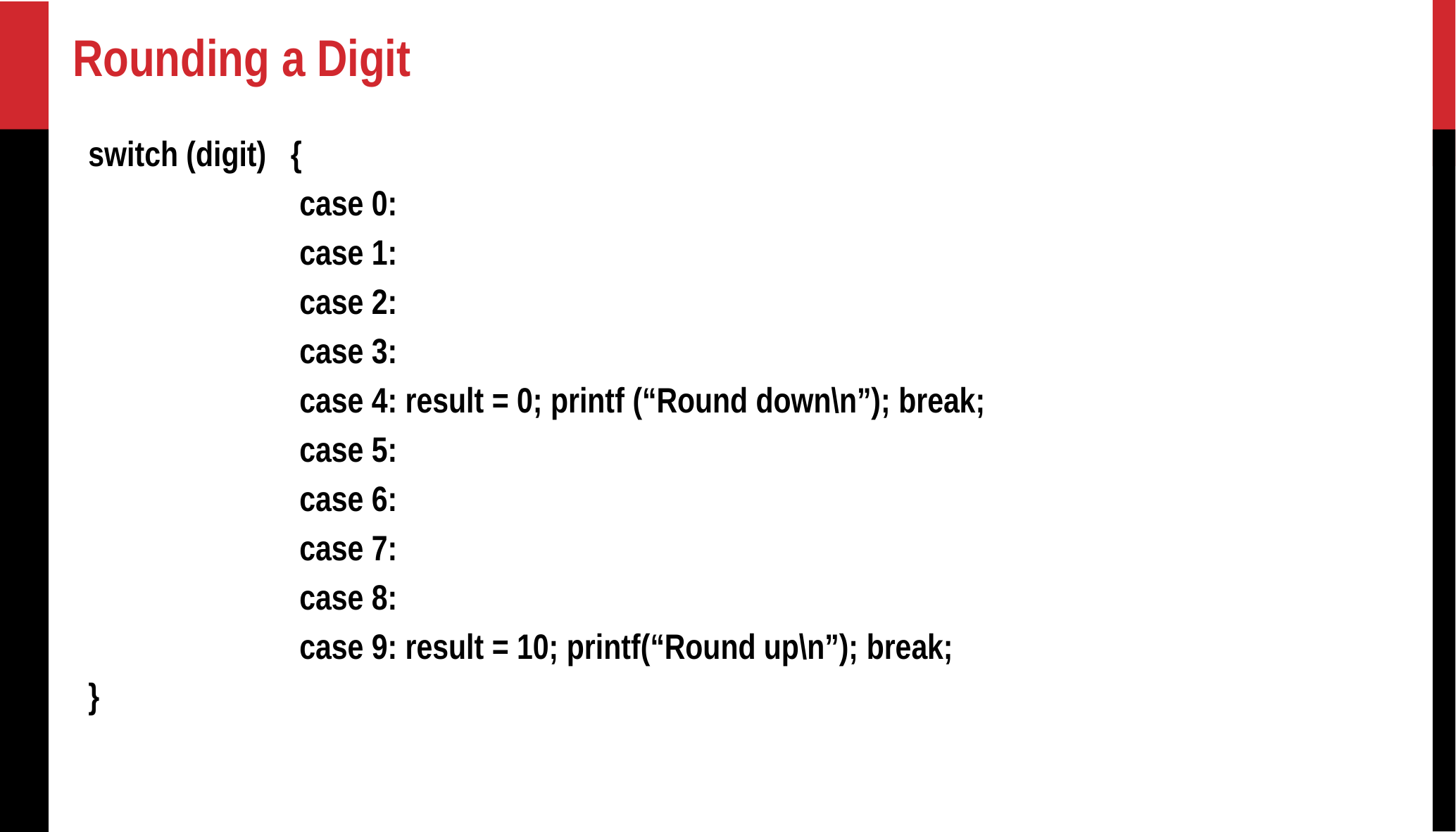

# Rounding a Digit
switch (digit)   {
		case 0:
		case 1:
		case 2:
		case 3:
		case 4: result = 0; printf (“Round down\n”); break;
		case 5:
		case 6:
		case 7:
		case 8:
		case 9: result = 10; printf(“Round up\n”); break;
}